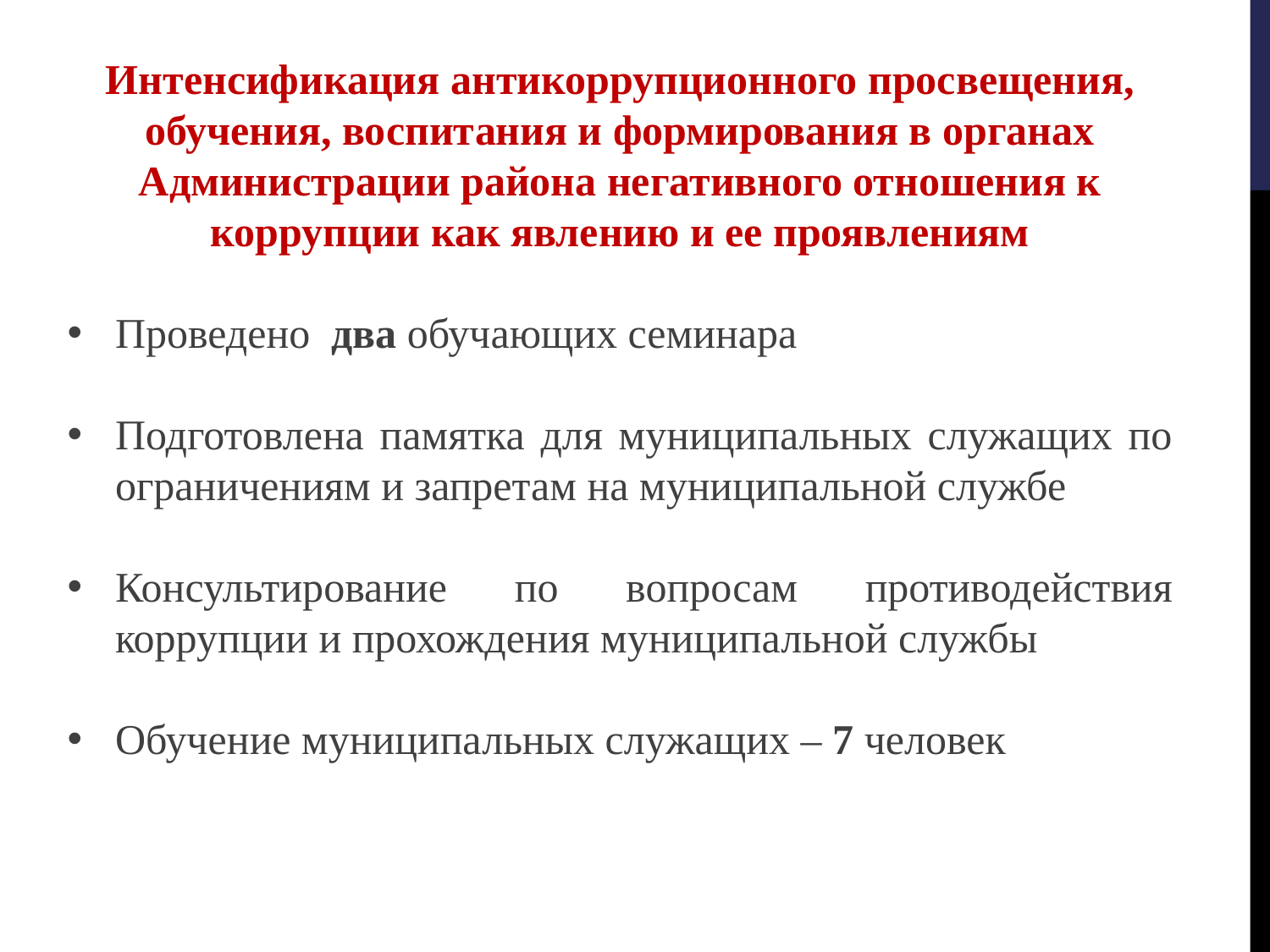

Интенсификация антикоррупционного просвещения, обучения, воспитания и формирования в органах Администрации района негативного отношения к коррупции как явлению и ее проявлениям

Проведено  два обучающих семинара

Подготовлена памятка для муниципальных служащих по ограничениям и запретам на муниципальной службе

Консультирование по вопросам противодействия коррупции и прохождения муниципальной службы

Обучение муниципальных служащих – 7 человек